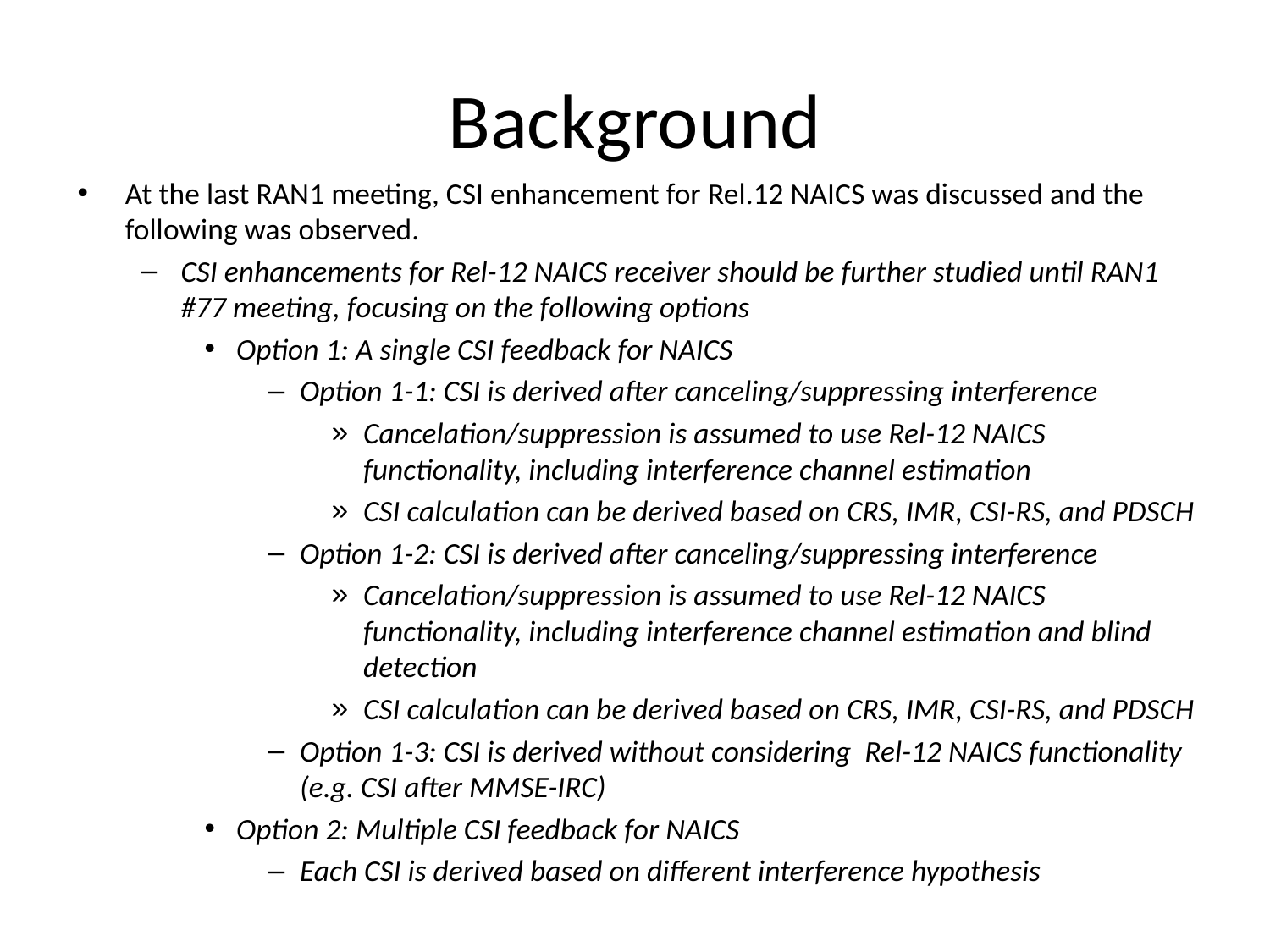

# Background
At the last RAN1 meeting, CSI enhancement for Rel.12 NAICS was discussed and the following was observed.
CSI enhancements for Rel-12 NAICS receiver should be further studied until RAN1 #77 meeting, focusing on the following options
Option 1: A single CSI feedback for NAICS
Option 1-1: CSI is derived after canceling/suppressing interference
Cancelation/suppression is assumed to use Rel-12 NAICS functionality, including interference channel estimation
CSI calculation can be derived based on CRS, IMR, CSI-RS, and PDSCH
Option 1-2: CSI is derived after canceling/suppressing interference
Cancelation/suppression is assumed to use Rel-12 NAICS functionality, including interference channel estimation and blind detection
CSI calculation can be derived based on CRS, IMR, CSI-RS, and PDSCH
Option 1-3: CSI is derived without considering  Rel-12 NAICS functionality (e.g. CSI after MMSE-IRC)
Option 2: Multiple CSI feedback for NAICS
Each CSI is derived based on different interference hypothesis